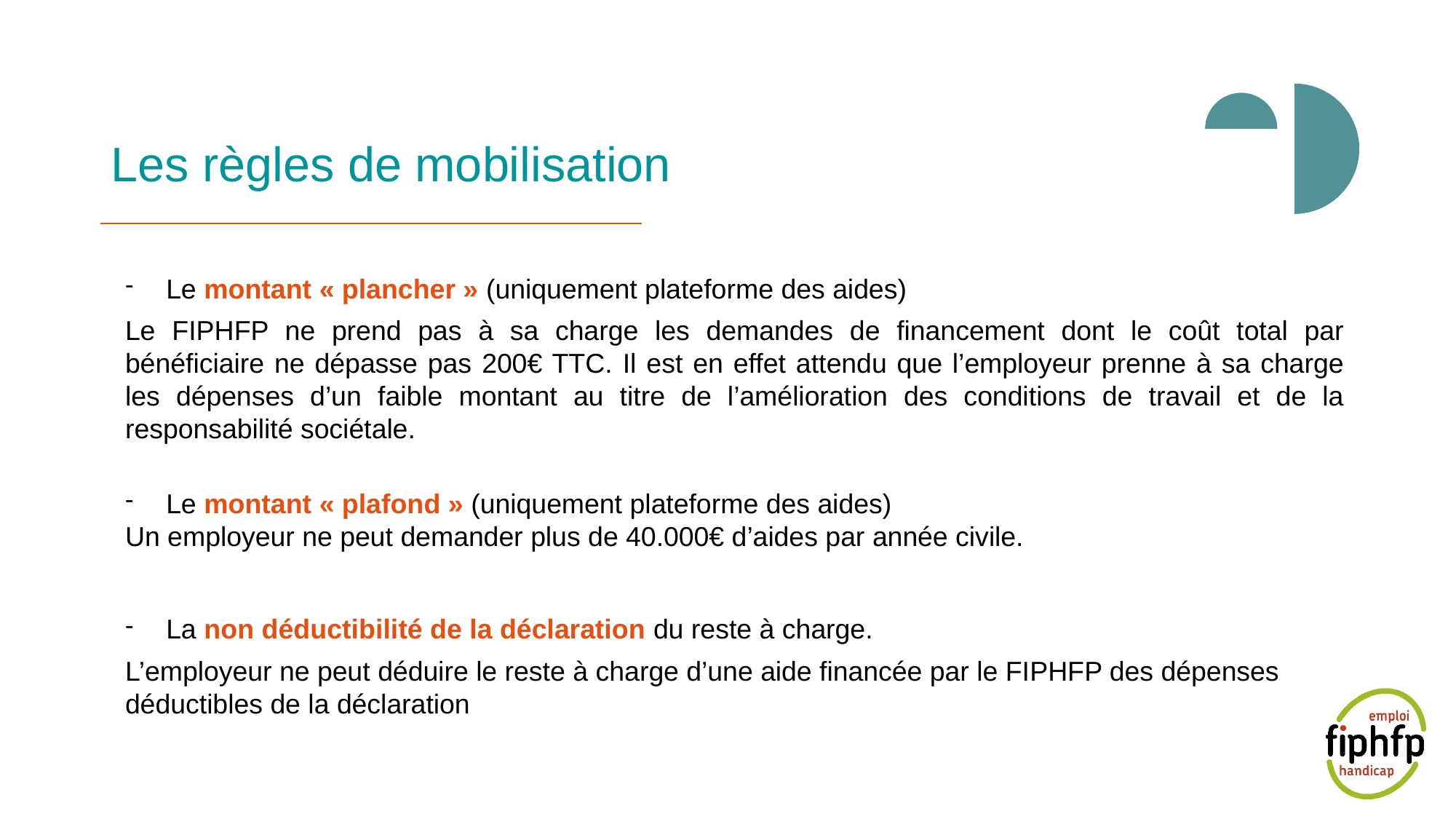

# Les règles de mobilisation
Le montant « plancher » (uniquement plateforme des aides)
Le FIPHFP ne prend pas à sa charge les demandes de financement dont le coût total par bénéficiaire ne dépasse pas 200€ TTC. Il est en effet attendu que l’employeur prenne à sa charge les dépenses d’un faible montant au titre de l’amélioration des conditions de travail et de la responsabilité sociétale.

Le montant « plafond » (uniquement plateforme des aides)
Un employeur ne peut demander plus de 40.000€ d’aides par année civile.

La non déductibilité de la déclaration du reste à charge.
L’employeur ne peut déduire le reste à charge d’une aide financée par le FIPHFP des dépenses déductibles de la déclaration